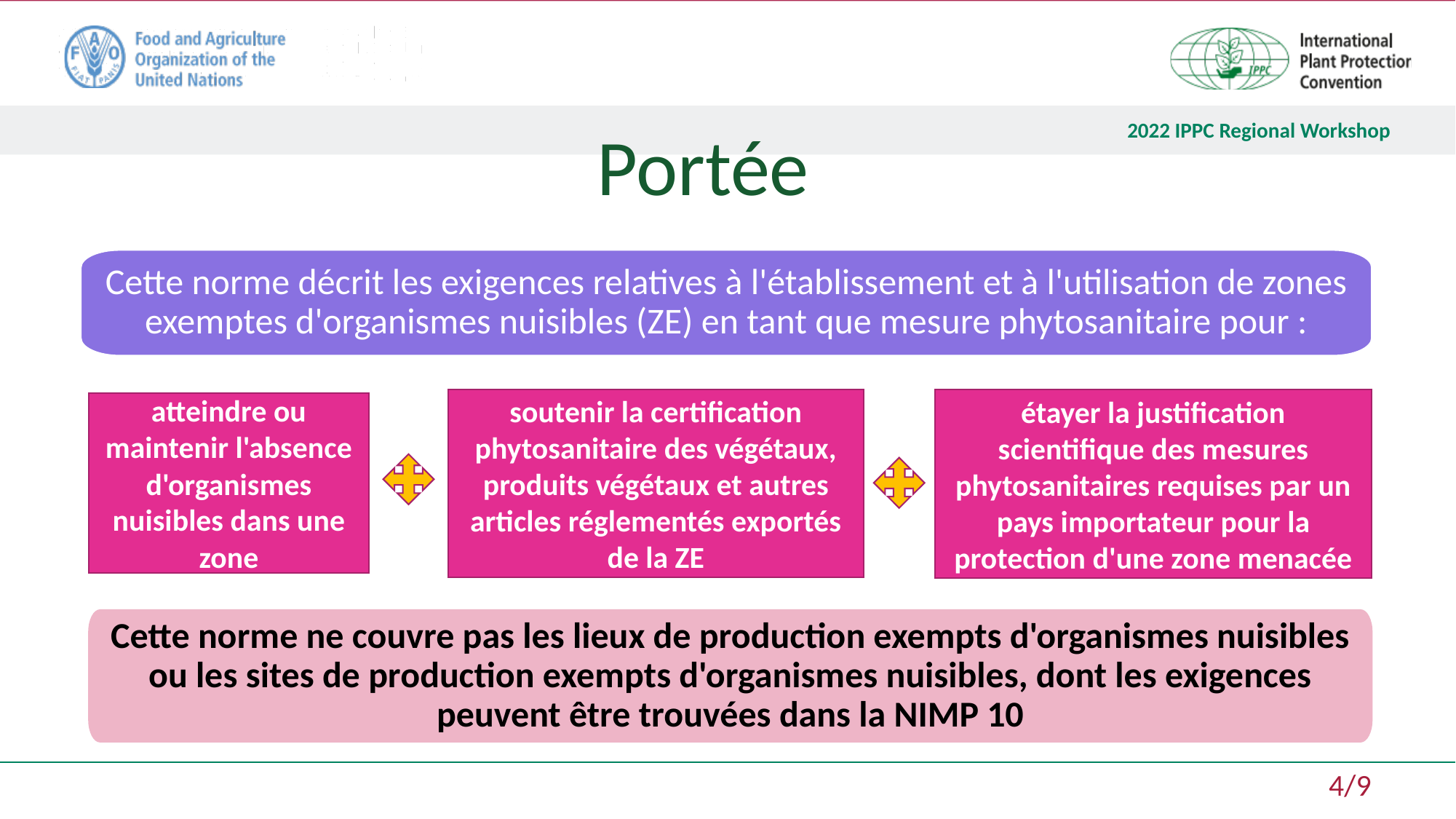

# Portée
Cette norme décrit les exigences relatives à l'établissement et à l'utilisation de zones exemptes d'organismes nuisibles (ZE) en tant que mesure phytosanitaire pour :
soutenir la certification phytosanitaire des végétaux, produits végétaux et autres articles réglementés exportés de la ZE
étayer la justification scientifique des mesures phytosanitaires requises par un pays importateur pour la protection d'une zone menacée
atteindre ou maintenir l'absence d'organismes nuisibles dans une zone

Cette norme ne couvre pas les lieux de production exempts d'organismes nuisibles ou les sites de production exempts d'organismes nuisibles, dont les exigences peuvent être trouvées dans la NIMP 10